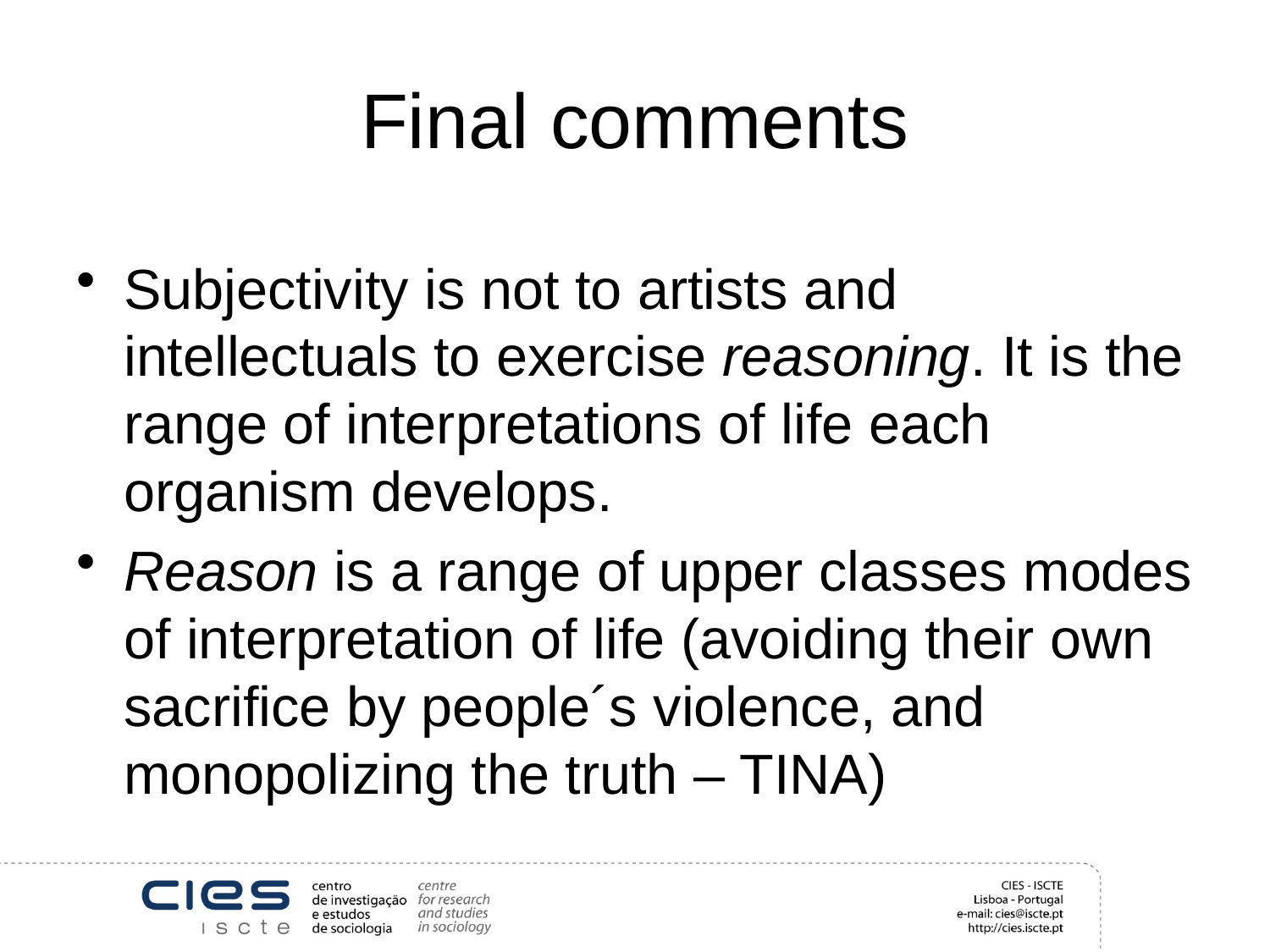

# Final comments
Subjectivity is not to artists and intellectuals to exercise reasoning. It is the range of interpretations of life each organism develops.
Reason is a range of upper classes modes of interpretation of life (avoiding their own sacrifice by people´s violence, and monopolizing the truth – TINA)